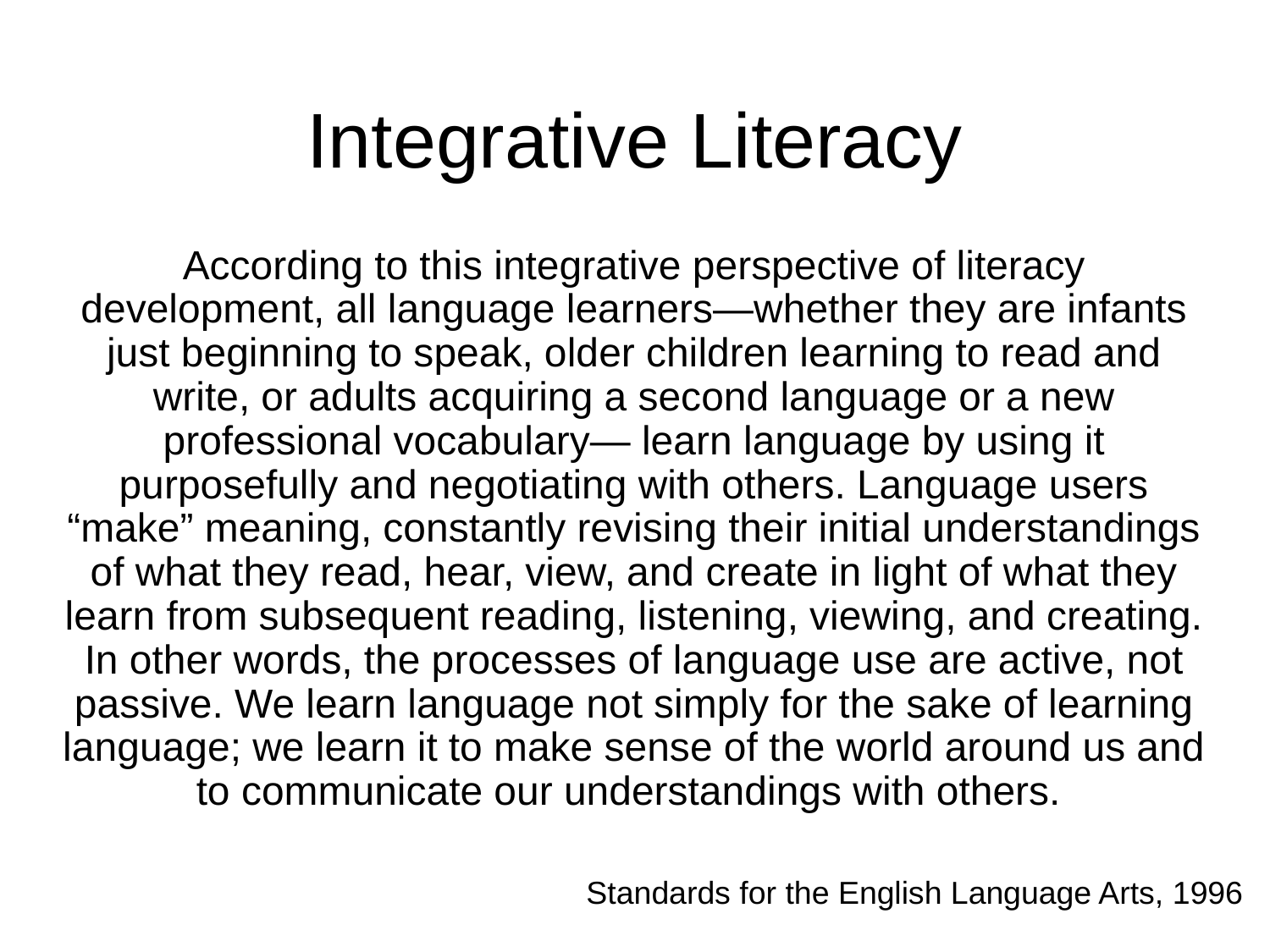

# Integrative Literacy
According to this integrative perspective of literacy development, all language learners—whether they are infants just beginning to speak, older children learning to read and write, or adults acquiring a second language or a new professional vocabulary— learn language by using it purposefully and negotiating with others. Language users “make” meaning, constantly revising their initial understandings of what they read, hear, view, and create in light of what they learn from subsequent reading, listening, viewing, and creating. In other words, the processes of language use are active, not passive. We learn language not simply for the sake of learning language; we learn it to make sense of the world around us and to communicate our understandings with others.

Standards for the English Language Arts, 1996